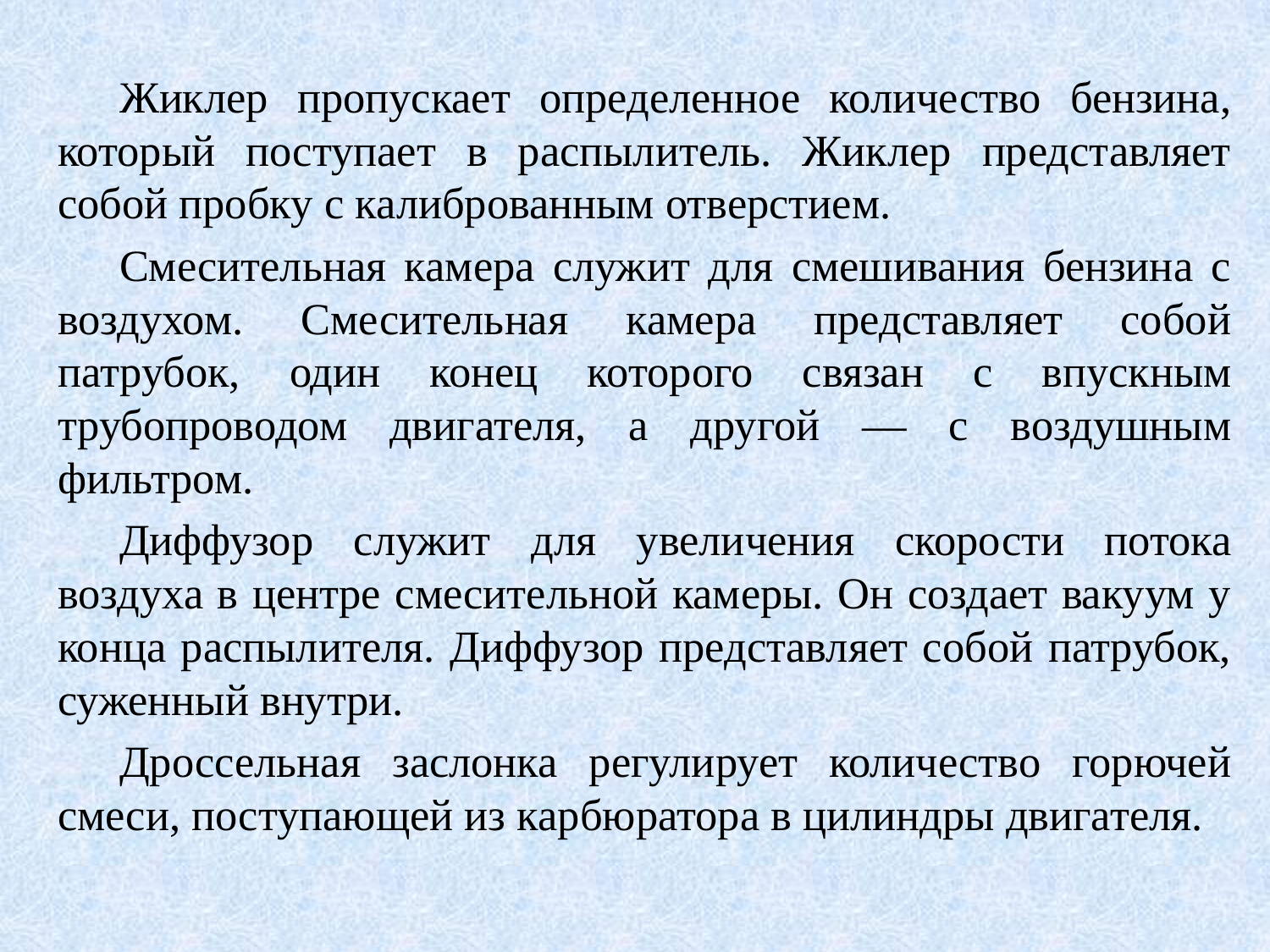

Жиклер пропускает определенное количество бензина, который поступает в распылитель. Жиклер представляет собой пробку с калиброванным отверстием.
Смесительная камера служит для смешивания бензина с воздухом. Смесительная камера представляет собой патрубок, один конец которого связан с впускным трубопроводом двигателя, а другой — с воздушным фильтром.
Диффузор служит для увеличения скорости потока воздуха в центре смесительной камеры. Он создает вакуум у конца распылителя. Диффузор представляет собой патрубок, суженный внутри.
Дроссельная заслонка регулирует количество горючей смеси, поступающей из карбюратора в цилиндры двигателя.